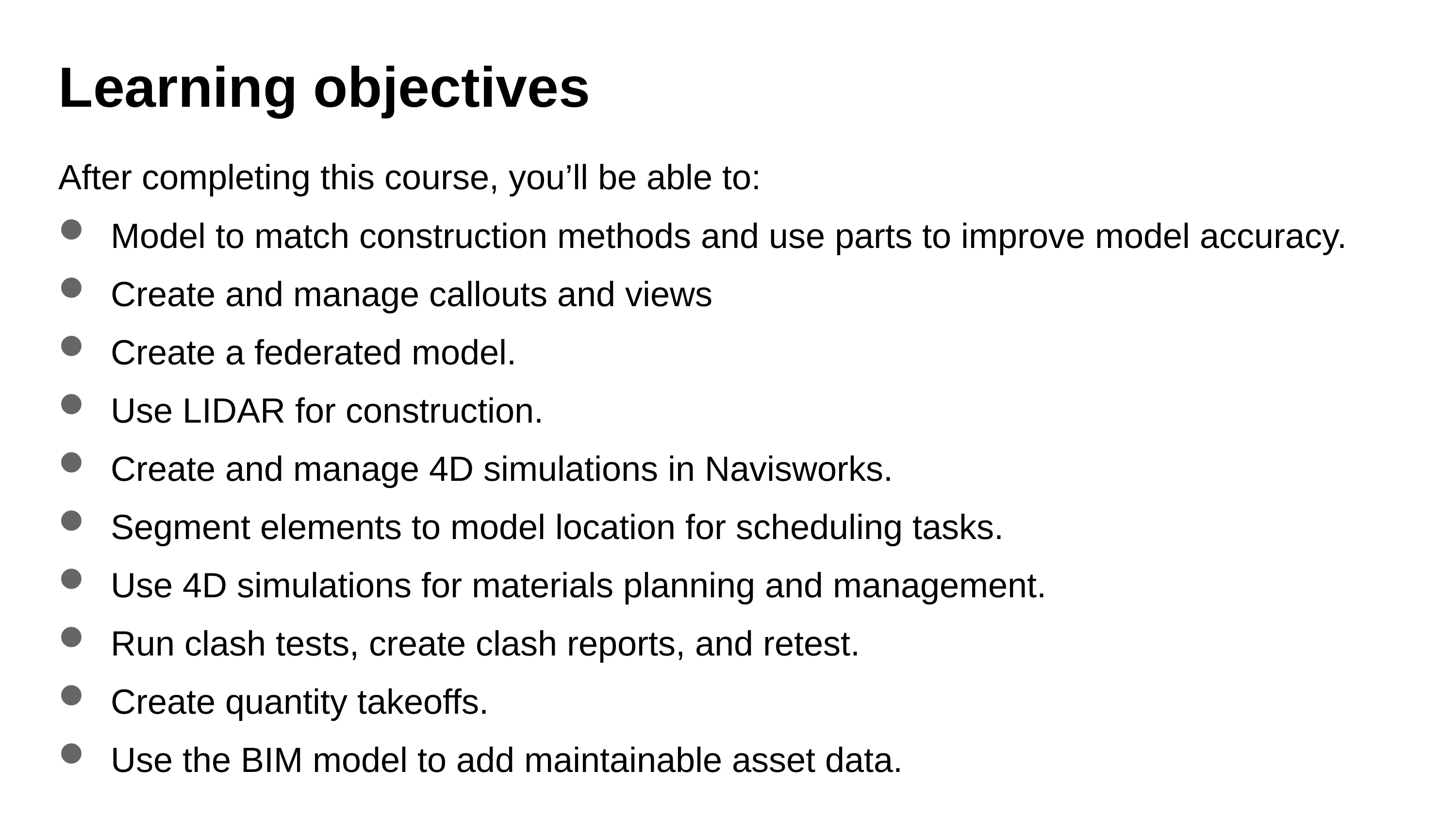

# Learning objectives
After completing this course, you’ll be able to:
Model to match construction methods and use parts to improve model accuracy.
Create and manage callouts and views
Create a federated model.
Use LIDAR for construction.
Create and manage 4D simulations in Navisworks.
Segment elements to model location for scheduling tasks.
Use 4D simulations for materials planning and management.
Run clash tests, create clash reports, and retest.
Create quantity takeoffs.
Use the BIM model to add maintainable asset data.